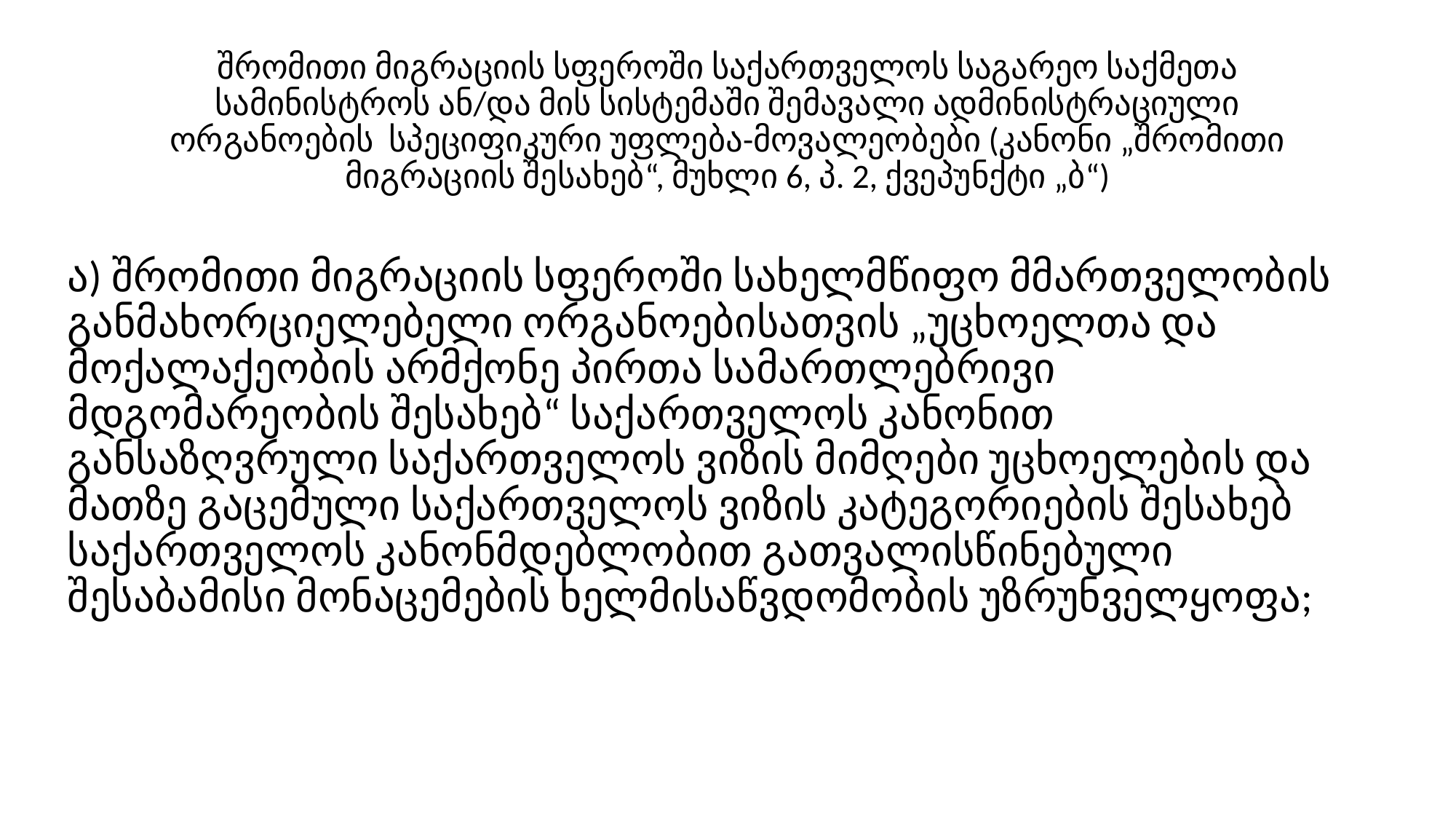

# შრომითი მიგრაციის სფეროში საქართველოს საგარეო საქმეთა სამინისტროს ან/და მის სისტემაში შემავალი ადმინისტრაციული ორგანოების  სპეციფიკური უფლება-მოვალეობები (კანონი „შრომითი მიგრაციის შესახებ“, მუხლი 6, პ. 2, ქვეპუნქტი „ბ“)
ა) შრომითი მიგრაციის სფეროში სახელმწიფო მმართველობის განმახორციელებელი ორგანოებისათვის „უცხოელთა და მოქალაქეობის არმქონე პირთა სამართლებრივი მდგომარეობის შესახებ“ საქართველოს კანონით განსაზღვრული საქართველოს ვიზის მიმღები უცხოელების და მათზე გაცემული საქართველოს ვიზის კატეგორიების შესახებ საქართველოს კანონმდებლობით გათვალისწინებული შესაბამისი მონაცემების ხელმისაწვდომობის უზრუნველყოფა;